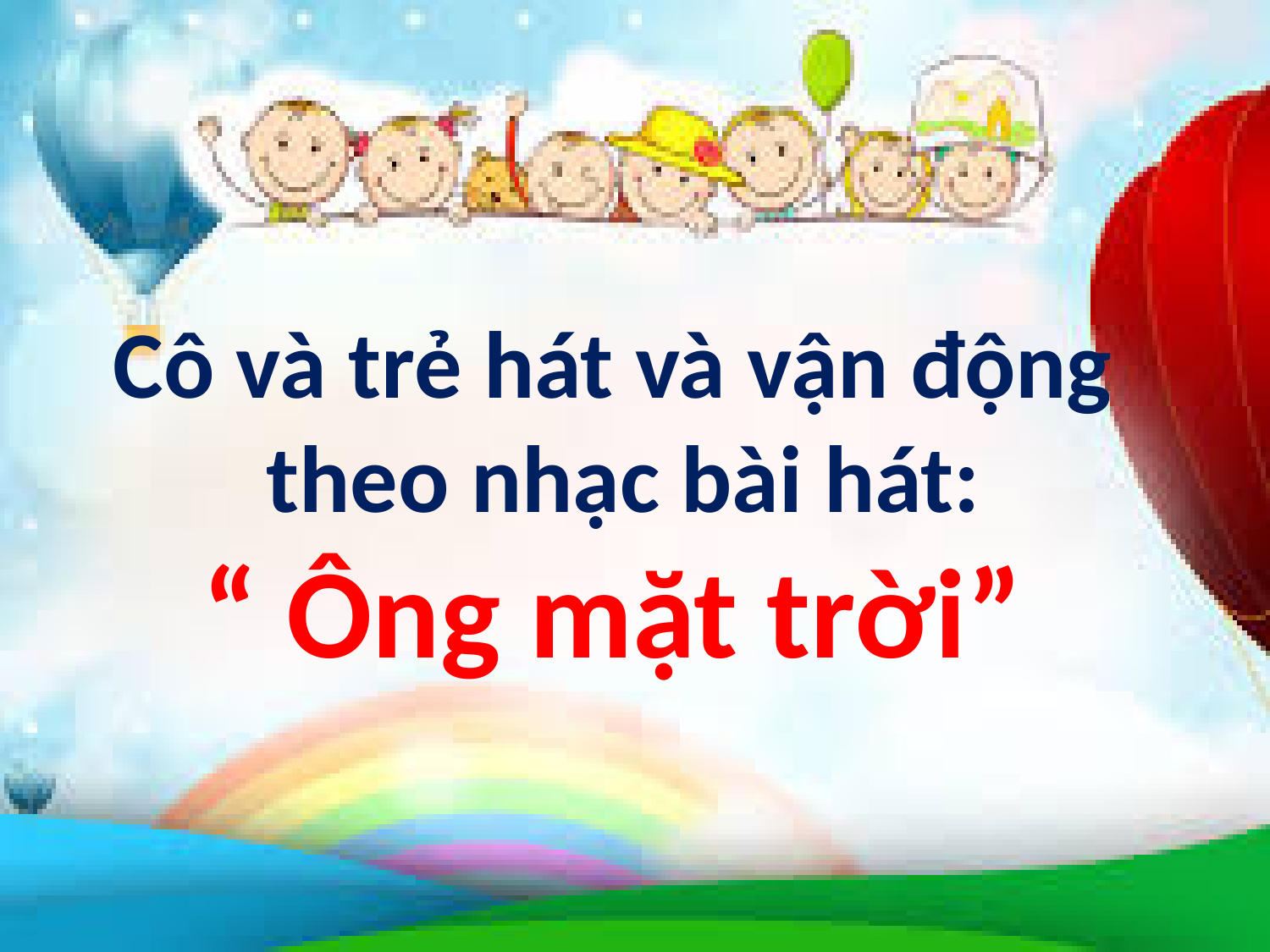

Cô và trẻ hát và vận động
 theo nhạc bài hát:
“ Ông mặt trời”